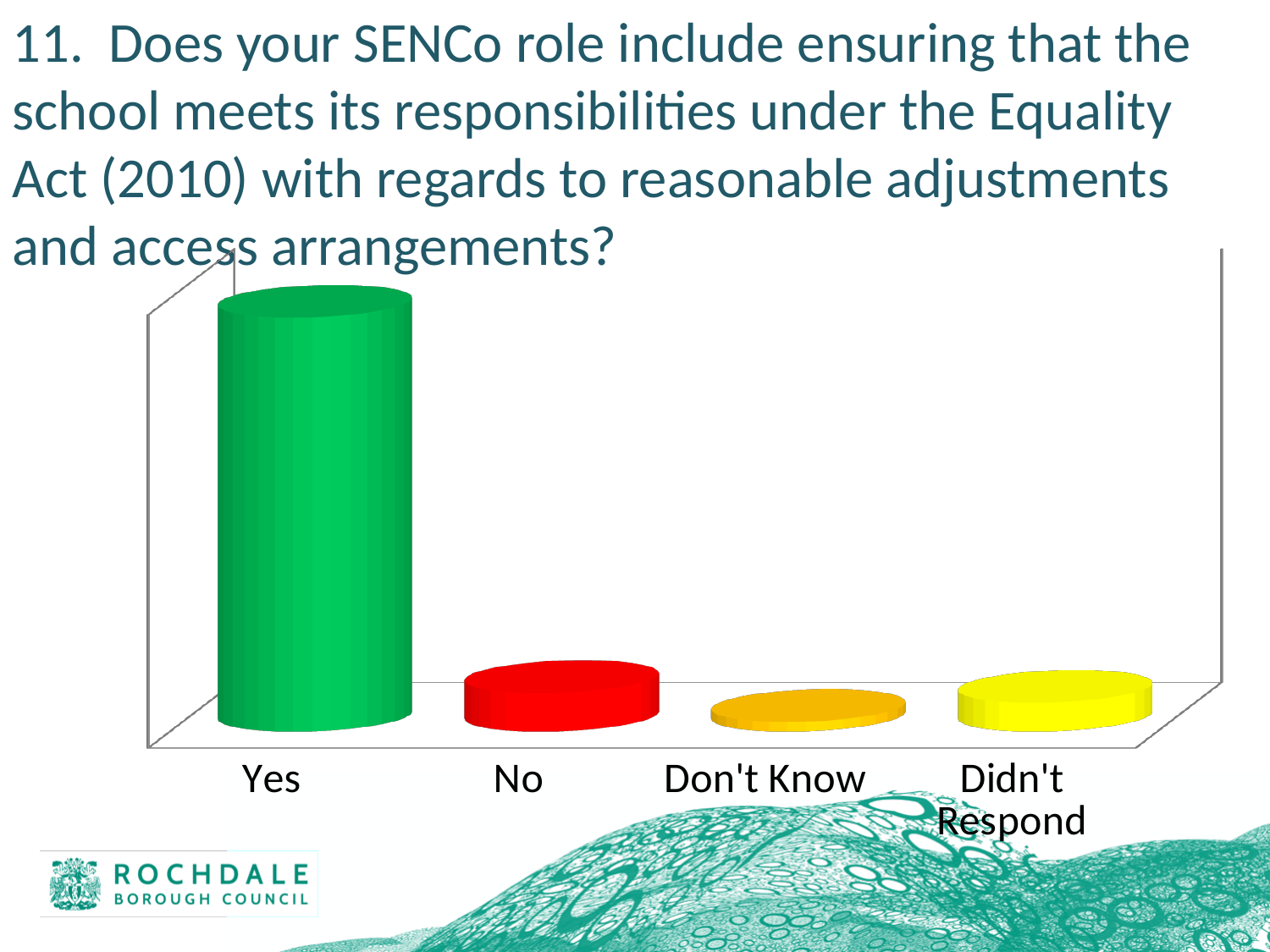

11.  Does your SENCo role include ensuring that the school meets its responsibilities under the Equality Act (2010) with regards to reasonable adjustments and access arrangements?

[unsupported chart]